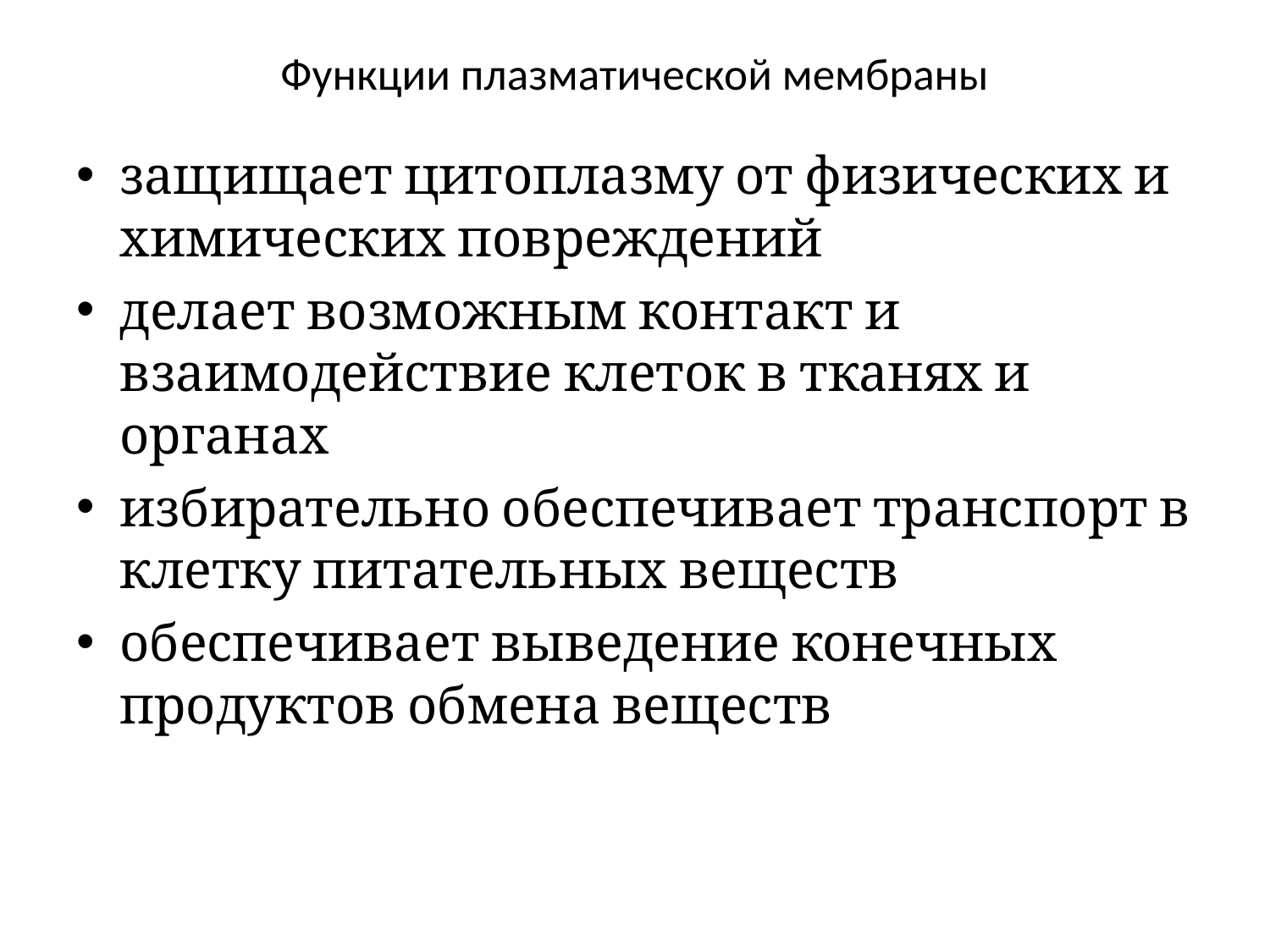

# Функции плазматической мембраны
защищает цитоплазму от физических и химических повреждений
делает возможным контакт и взаимодействие клеток в тканях и органах
избирательно обеспечивает транспорт в клетку питательных веществ
обеспечивает выведение конечных продуктов обмена веществ